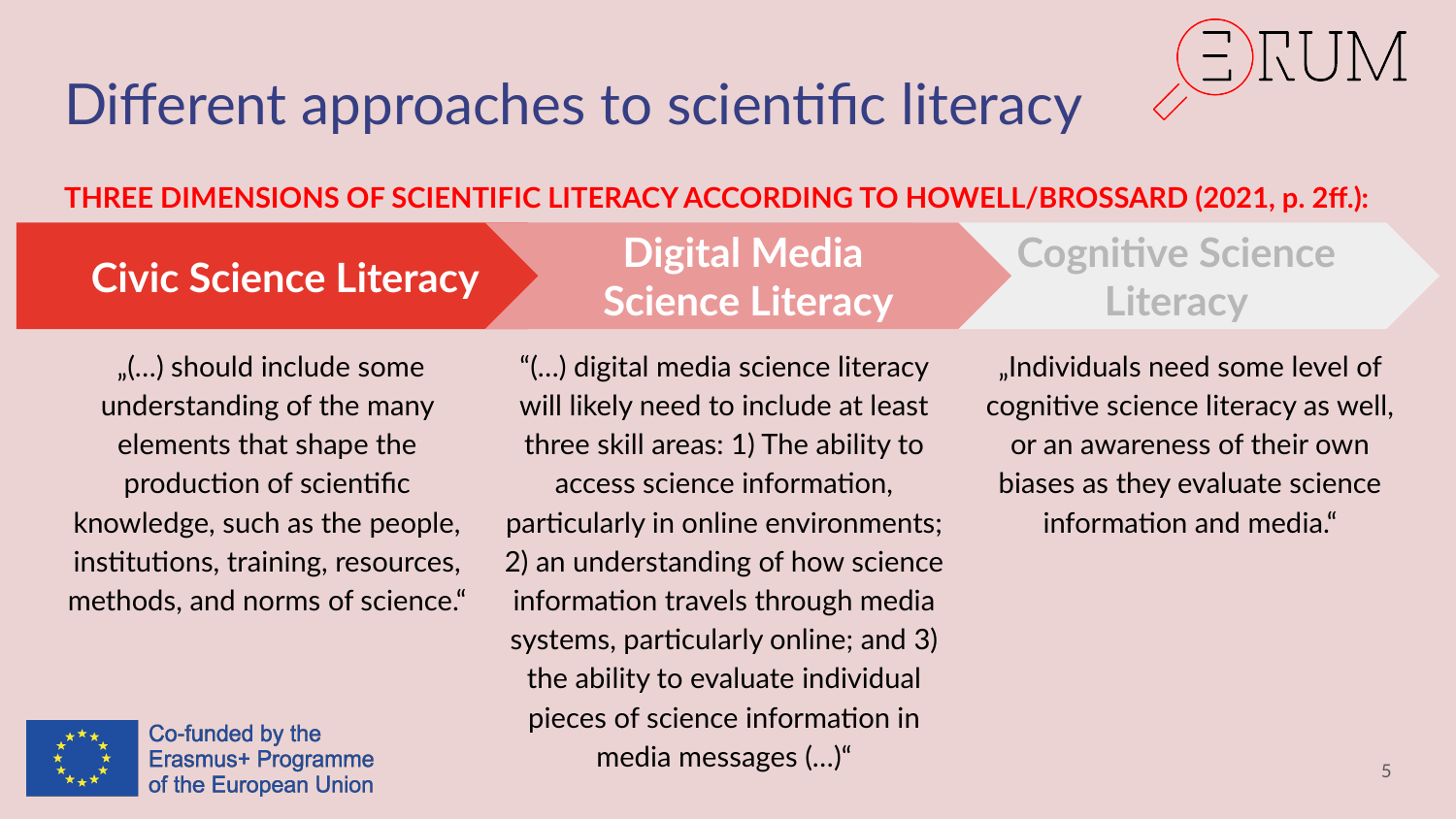

# Different approaches to scientific literacy
THREE DIMENSIONS OF SCIENTIFIC LITERACY ACCORDING TO HOWELL/BROSSARD (2021, p. 2ff.):

Digital Media
Science Literacy
“(…) digital media science literacy will likely need to include at least three skill areas: 1) The ability to access science information, particularly in online environments; 2) an understanding of how science information travels through media systems, particularly online; and 3) the ability to evaluate individual pieces of science information in media messages (…)“
Cognitive Science Literacy
„Individuals need some level of cognitive science literacy as well, or an awareness of their own biases as they evaluate science information and media.“
Civic Science Literacy
 „(…) should include some understanding of the many elements that shape the production of scientific knowledge, such as the people, institutions, training, resources, methods, and norms of science.“
5